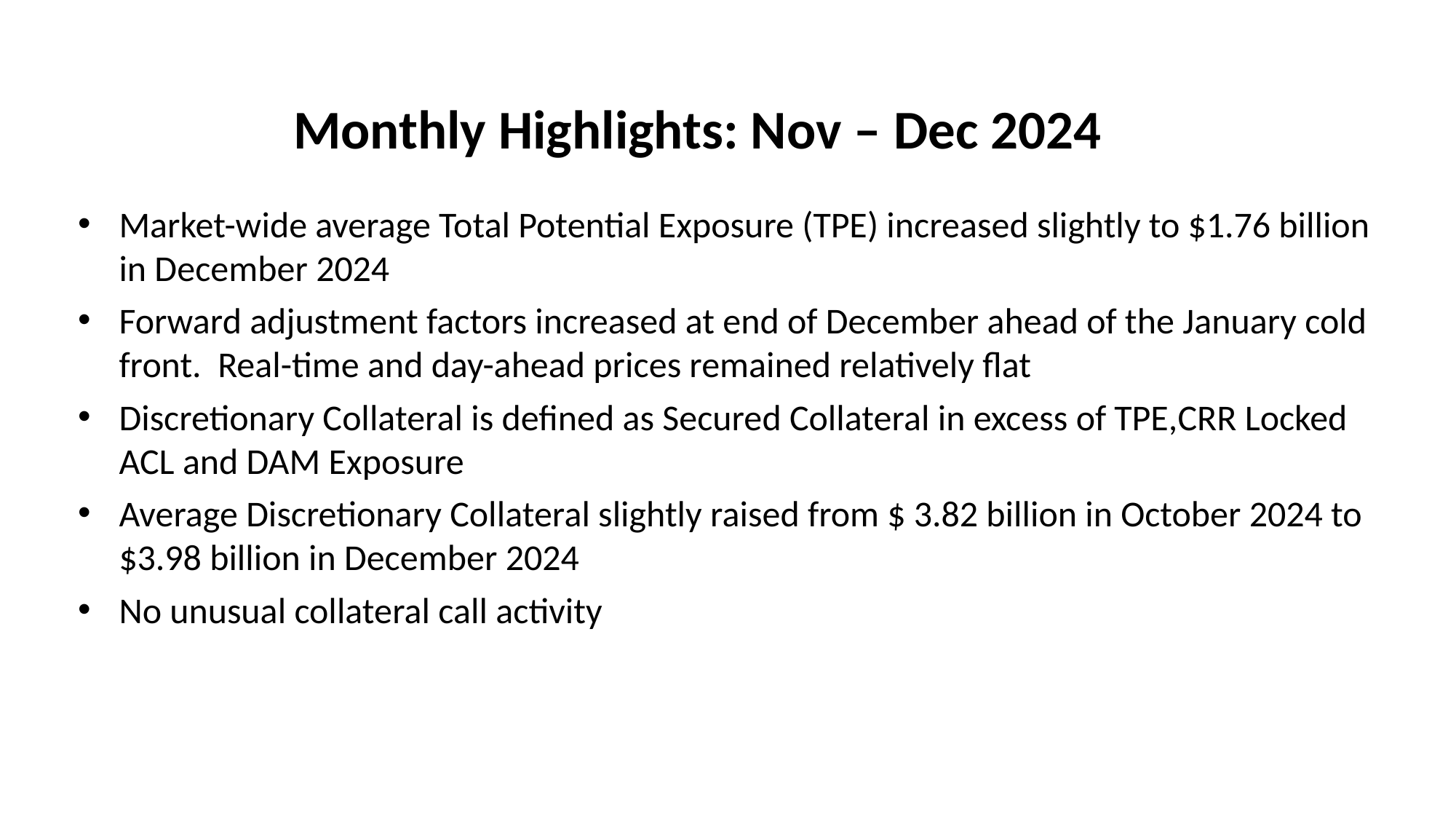

# Monthly Highlights: Nov – Dec 2024
Market-wide average Total Potential Exposure (TPE) increased slightly to $1.76 billion in December 2024
Forward adjustment factors increased at end of December ahead of the January cold front.  Real-time and day-ahead prices remained relatively flat
Discretionary Collateral is defined as Secured Collateral in excess of TPE,CRR Locked ACL and DAM Exposure
Average Discretionary Collateral slightly raised from $ 3.82 billion in October 2024 to $3.98 billion in December 2024
No unusual collateral call activity